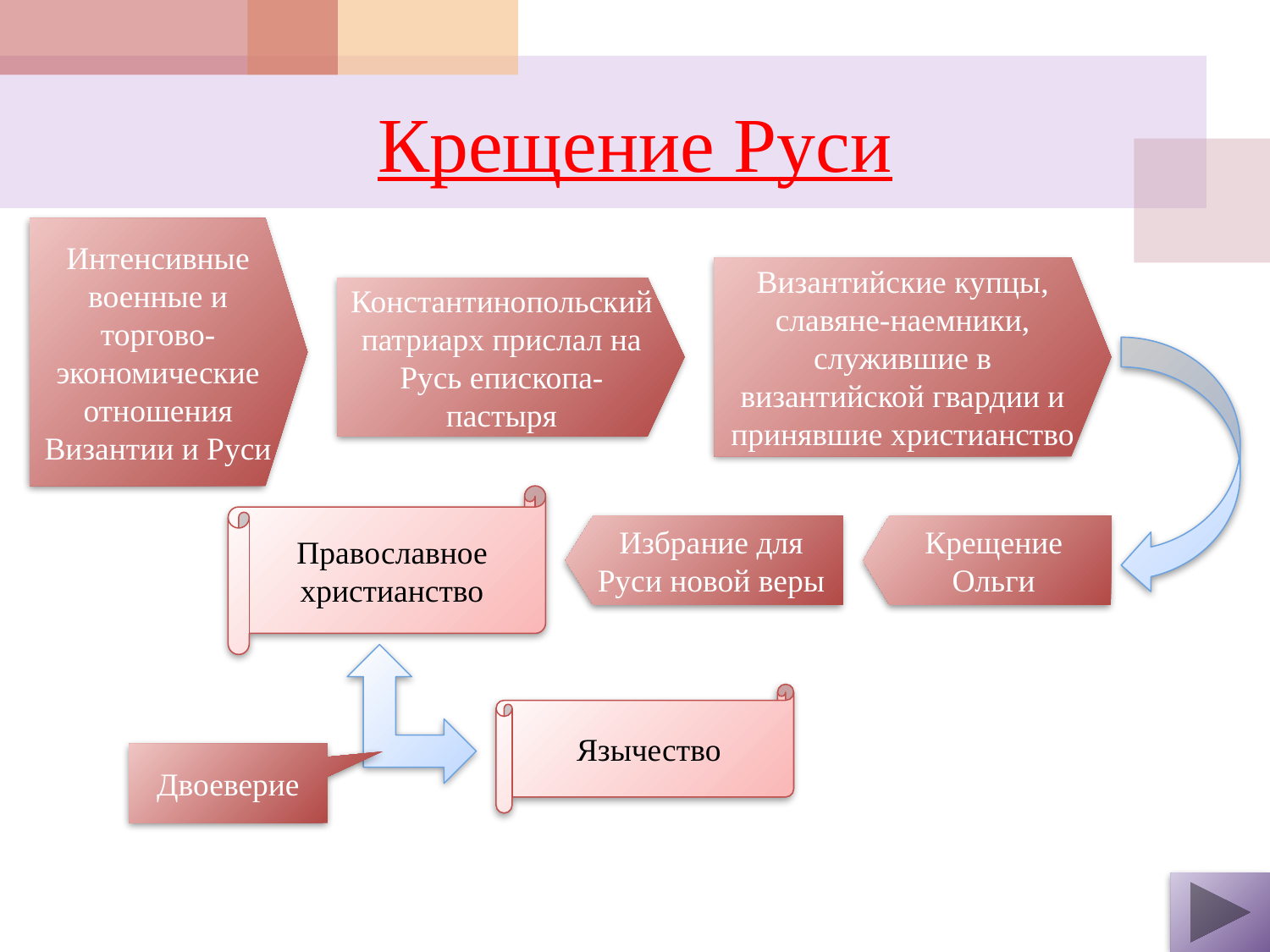

# Крещение Руси
Интенсивные военные и торгово-экономические отношения Византии и Руси
Византийские купцы, славяне-наемники, служившие в византийской гвардии и принявшие христианство
Константинопольский патриарх прислал на Русь епископа-пастыря

Православное христианство
Избрание для Руси новой веры
Крещение Ольги

Язычество
Двоеверие